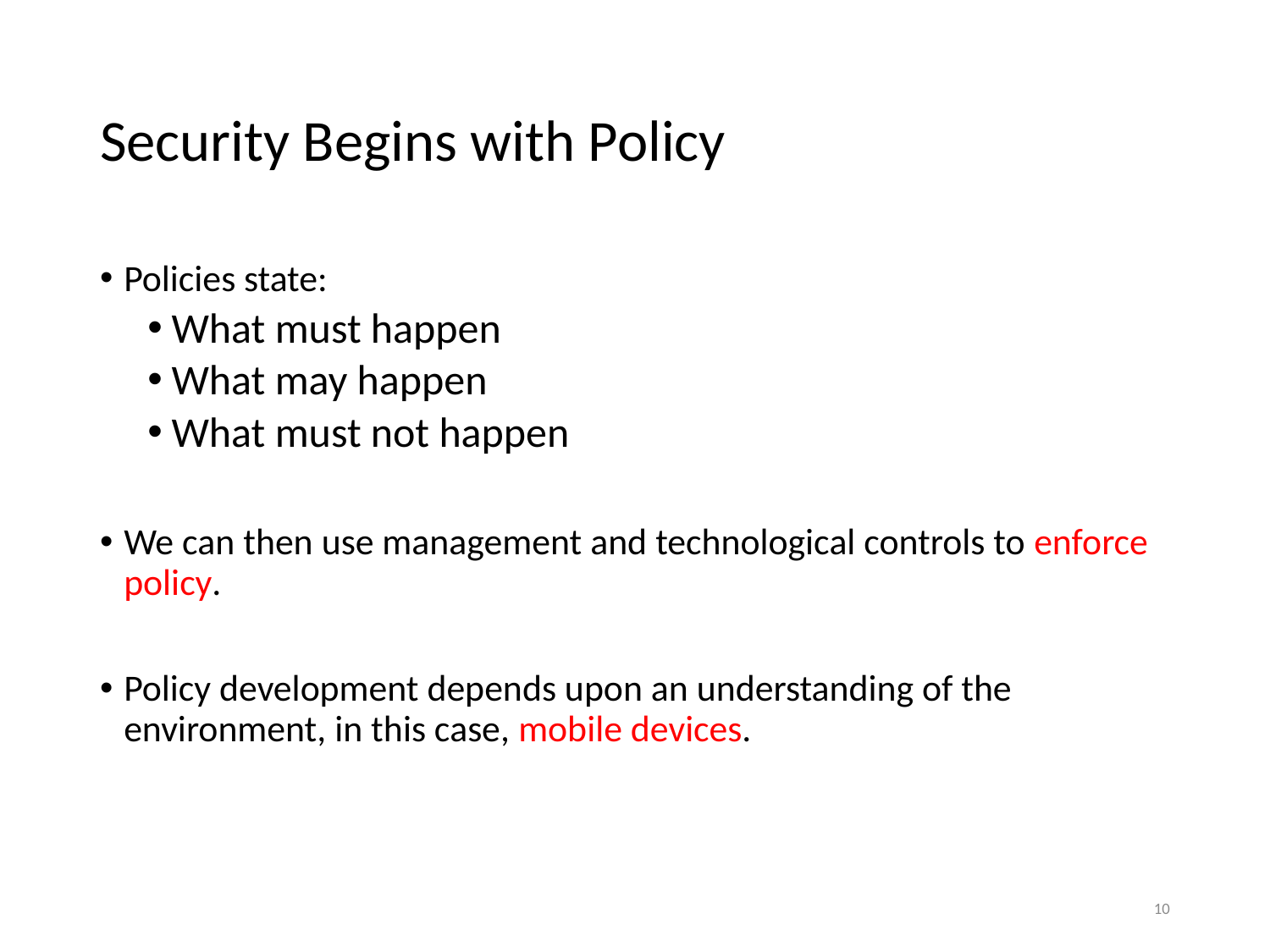

# Security Begins with Policy
Policies state:
What must happen
What may happen
What must not happen

We can then use management and technological controls to enforce policy.

Policy development depends upon an understanding of the environment, in this case, mobile devices.
10